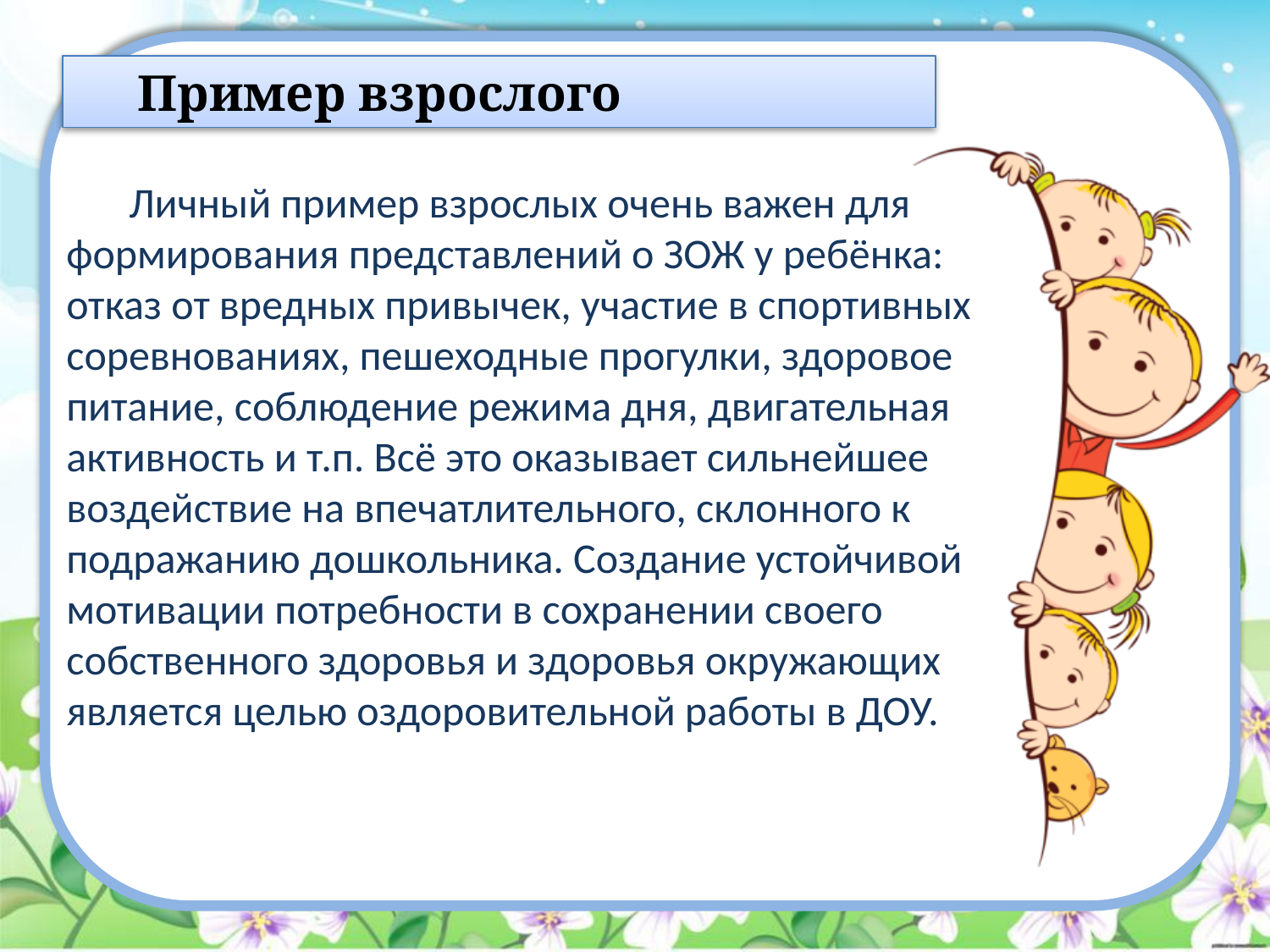

Пример взрослого
Личный пример взрослых очень важен для формирования представлений о ЗОЖ у ребёнка: отказ от вредных привычек, участие в спортивных соревнованиях, пешеходные прогулки, здоровое питание, соблюдение режима дня, двигательная активность и т.п. Всё это оказывает сильнейшее воздействие на впечатлительного, склонного к подражанию дошкольника. Создание устойчивой мотивации потребности в сохранении своего собственного здоровья и здоровья окружающих является целью оздоровительной работы в ДОУ.